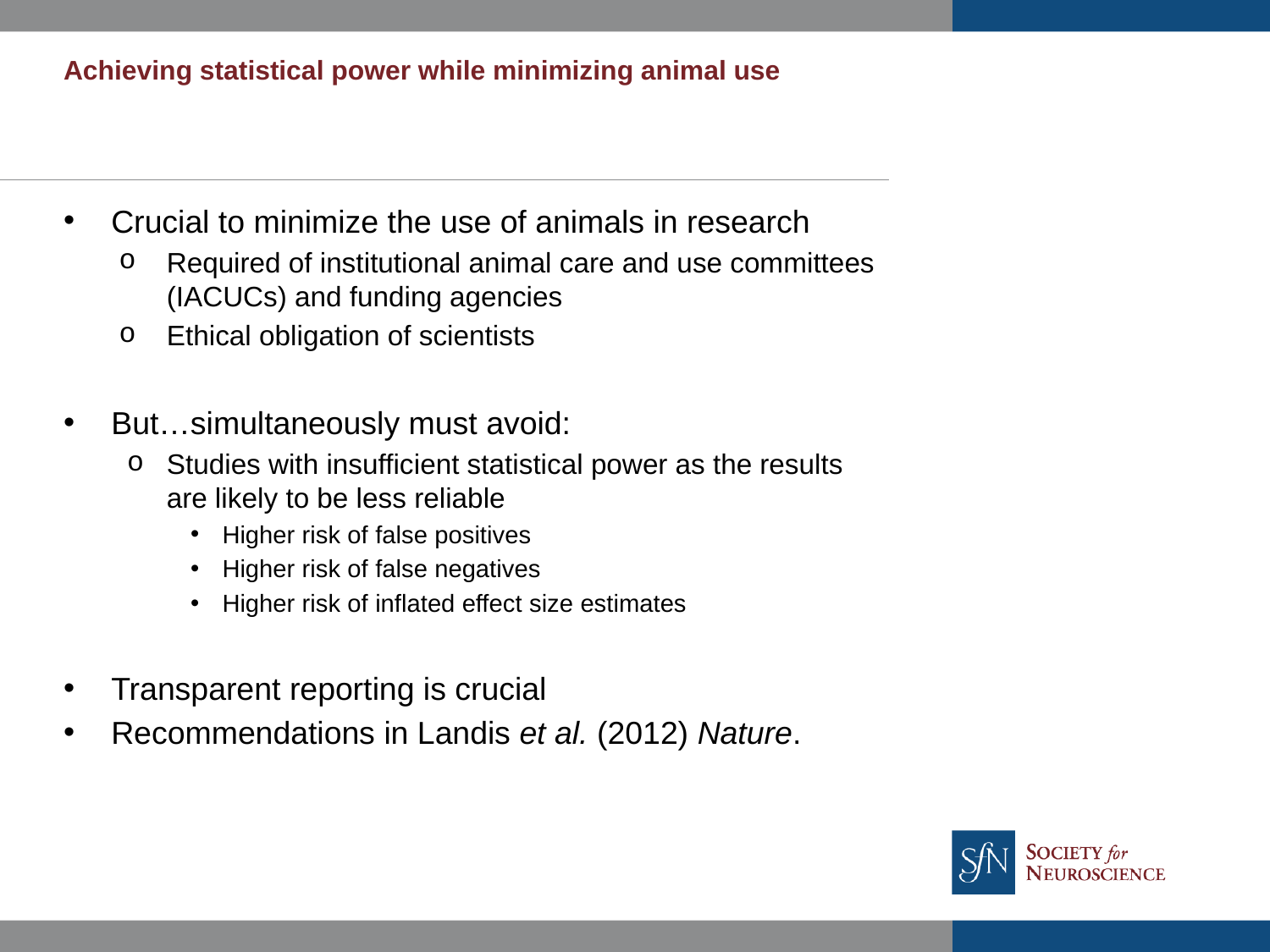

# Achieving statistical power while minimizing animal use
Crucial to minimize the use of animals in research
Required of institutional animal care and use committees (IACUCs) and funding agencies
Ethical obligation of scientists

But…simultaneously must avoid:
Studies with insufficient statistical power as the results are likely to be less reliable
Higher risk of false positives
Higher risk of false negatives
Higher risk of inflated effect size estimates

Transparent reporting is crucial
Recommendations in Landis et al. (2012) Nature.